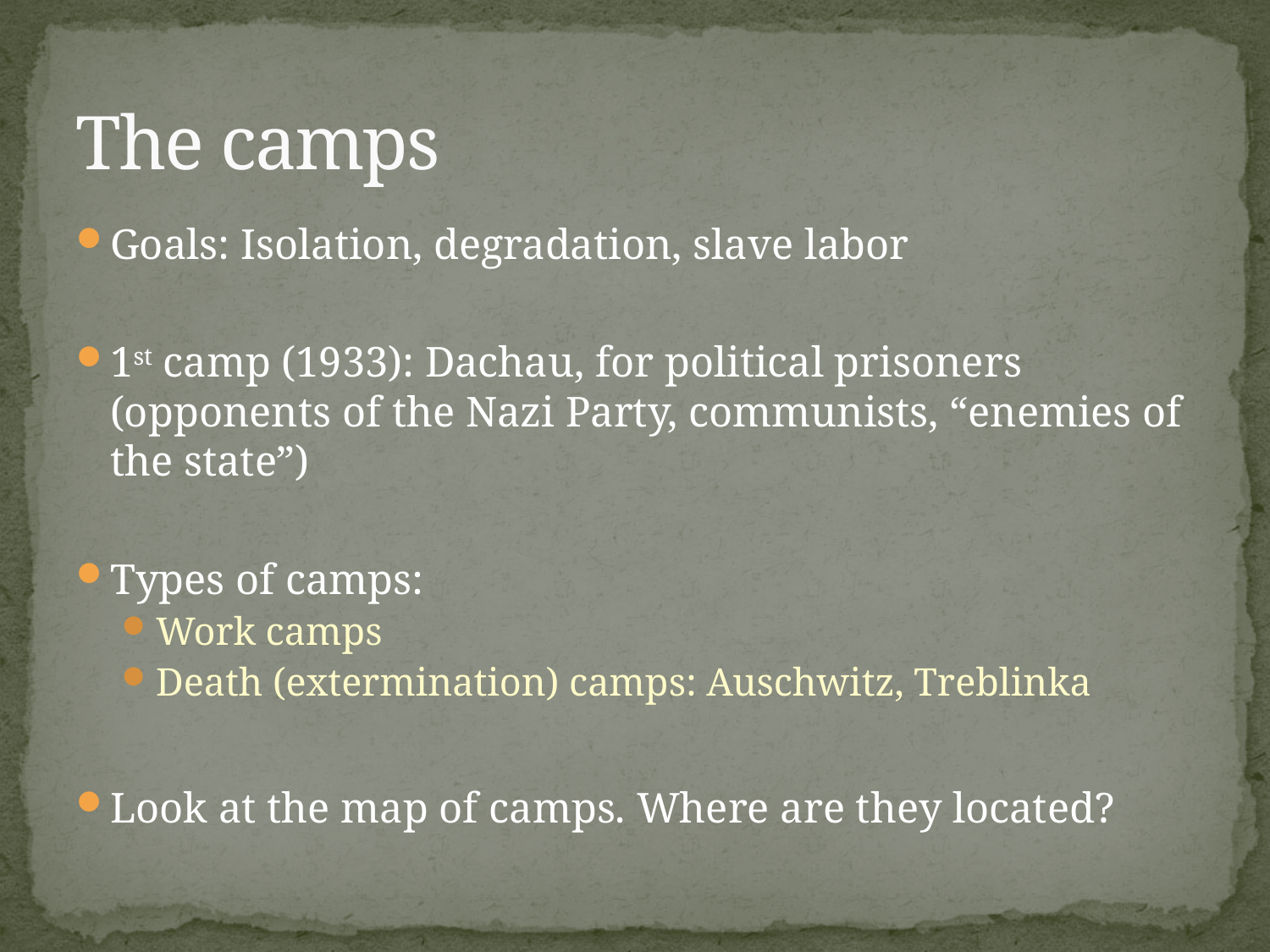

# The camps
Goals: Isolation, degradation, slave labor

1st camp (1933): Dachau, for political prisoners (opponents of the Nazi Party, communists, “enemies of the state”)

Types of camps:
Work camps
Death (extermination) camps: Auschwitz, Treblinka

Look at the map of camps. Where are they located?